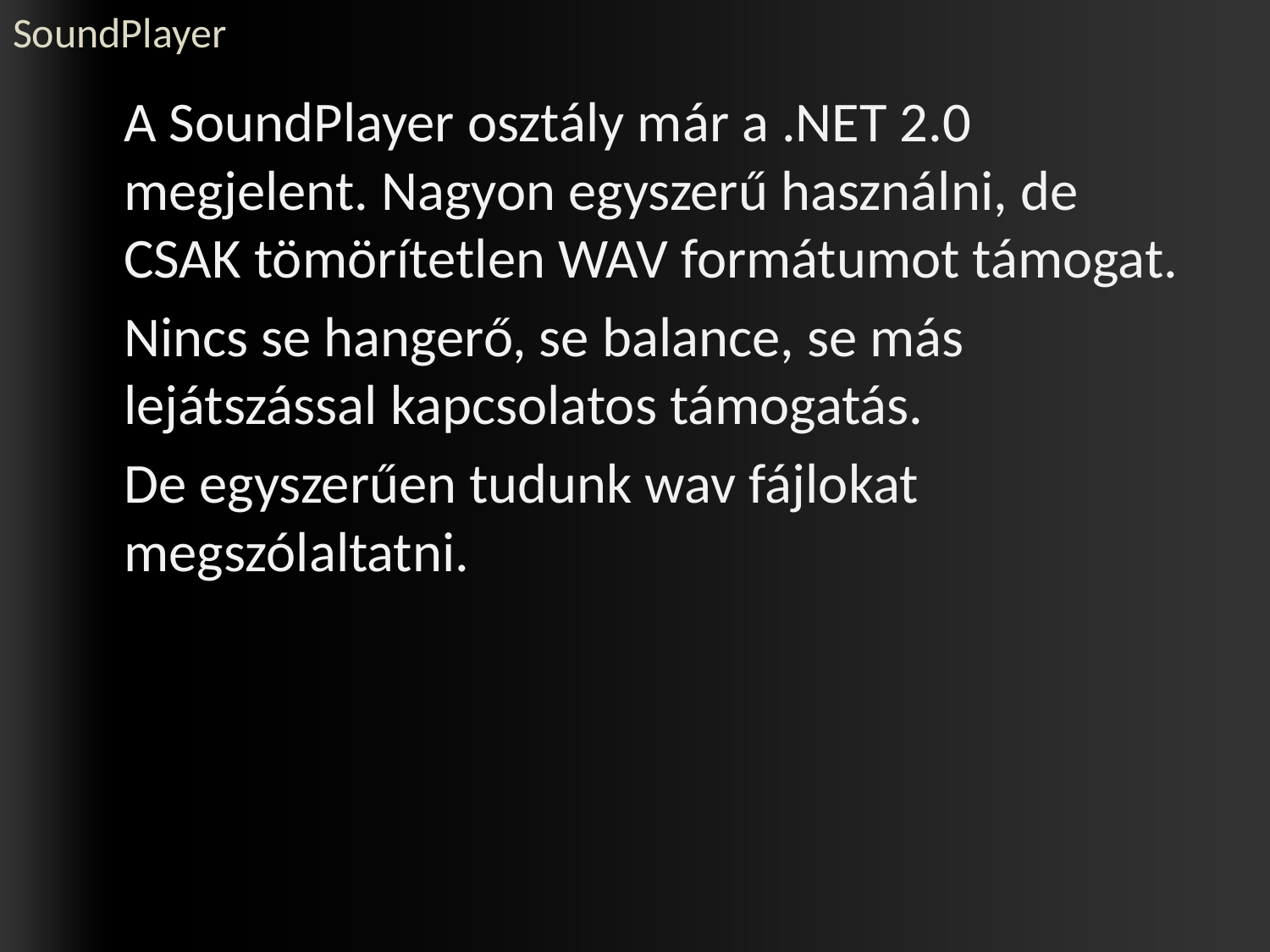

# SoundPlayer
	A SoundPlayer osztály már a .NET 2.0 megjelent. Nagyon egyszerű használni, de CSAK tömörítetlen WAV formátumot támogat.
	Nincs se hangerő, se balance, se más lejátszással kapcsolatos támogatás.
	De egyszerűen tudunk wav fájlokat megszólaltatni.